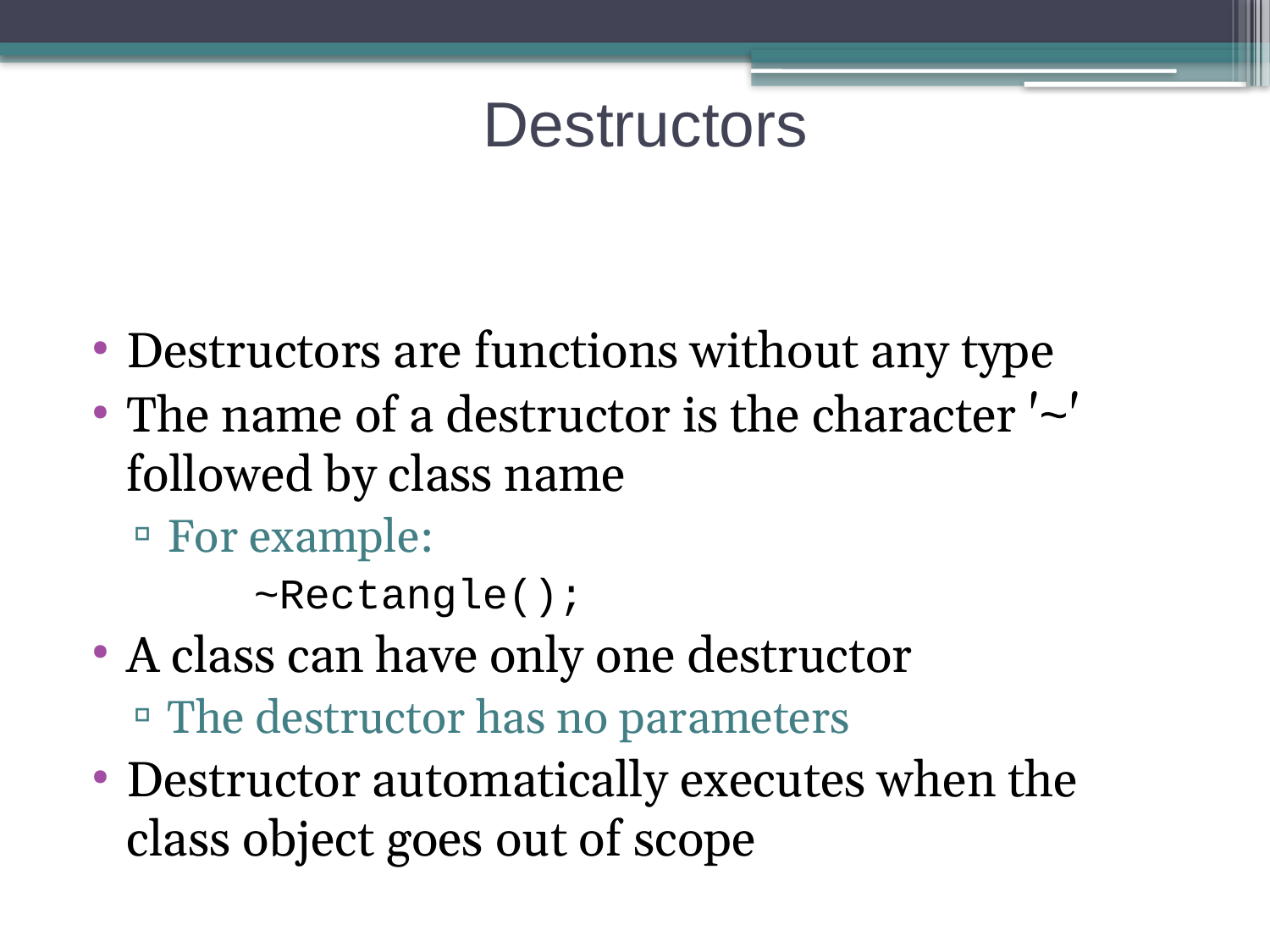

# Destructors
Destructors are functions without any type
The name of a destructor is the character '~' followed by class name
For example:
		~Rectangle();
A class can have only one destructor
The destructor has no parameters
Destructor automatically executes when the class object goes out of scope

35